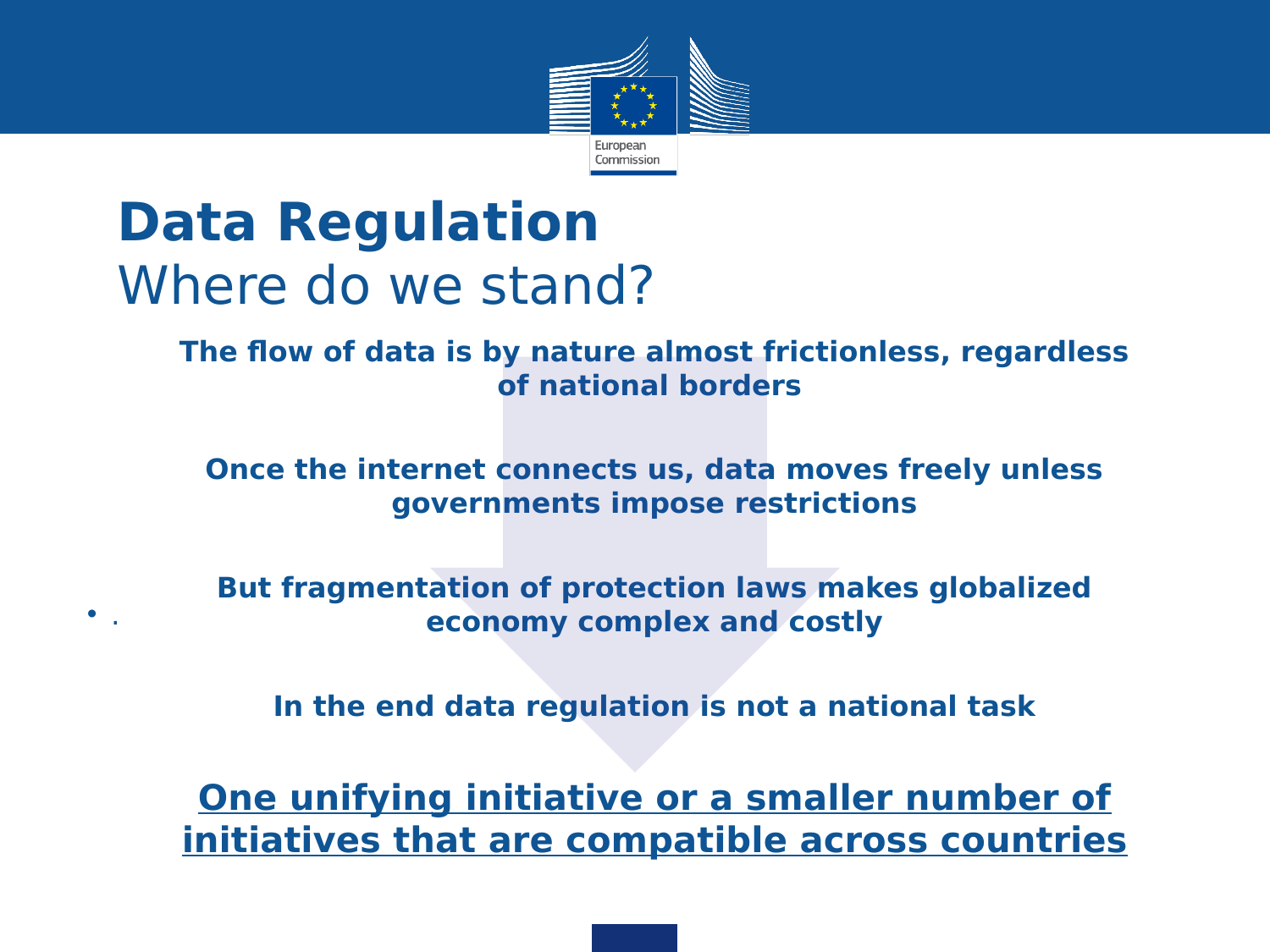

# Data Regulation Where do we stand?
The flow of data is by nature almost frictionless, regardless of national borders

Once the internet connects us, data moves freely unless governments impose restrictions

But fragmentation of protection laws makes globalized economy complex and costly

In the end data regulation is not a national task

One unifying initiative or a smaller number of initiatives that are compatible across countries

.